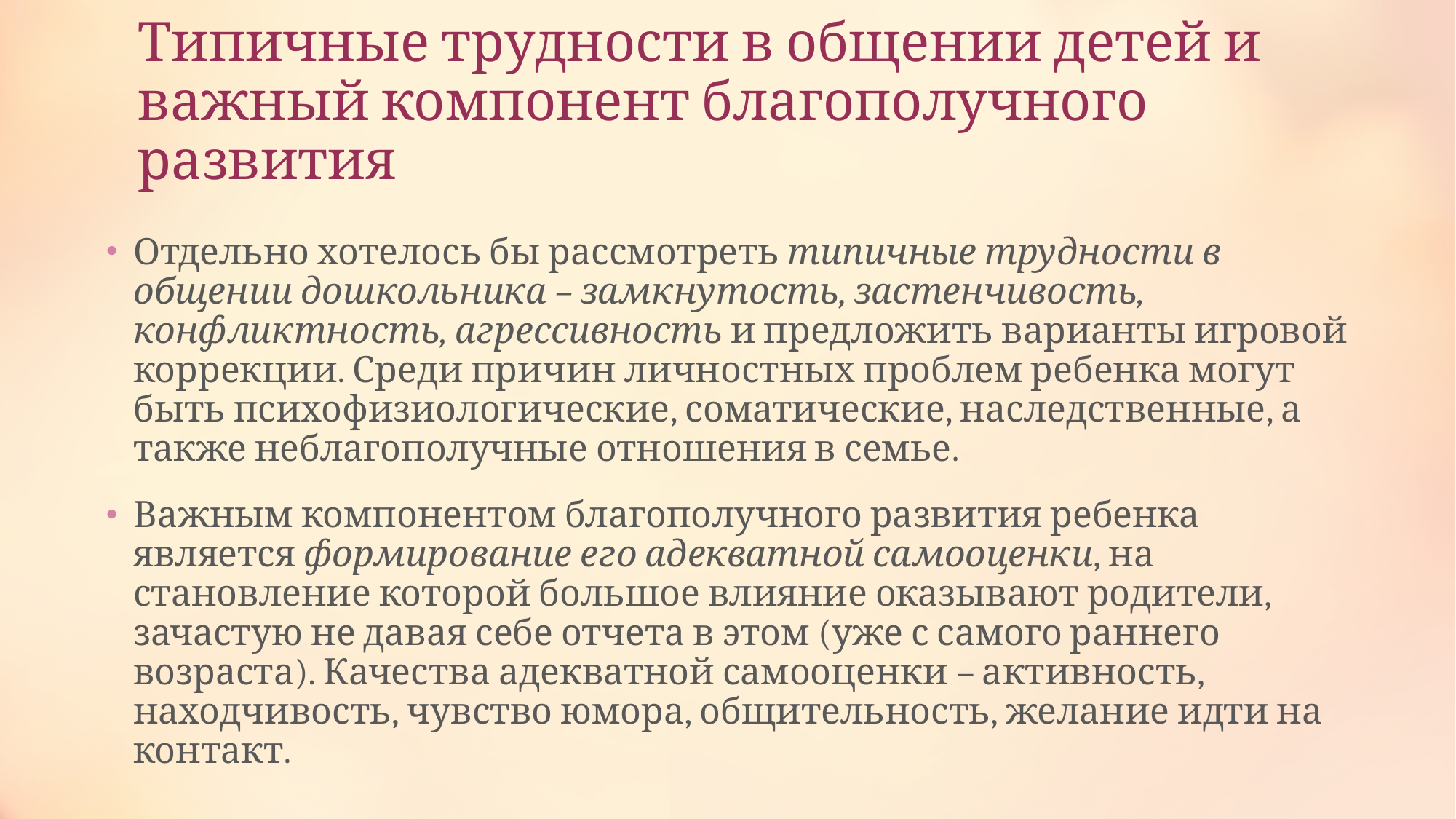

# Типичные трудности в общении детей и важный компонент благополучного развития
Отдельно хотелось бы рассмотреть типичные трудности в общении дошкольника – замкнутость, застенчивость, конфликтность, агрессивность и предложить варианты игровой коррекции. Среди причин личностных проблем ребенка могут быть психофизиологические, соматические, наследственные, а также неблагополучные отношения в семье.
Важным компонентом благополучного развития ребенка является формирование его адекватной самооценки, на становление которой большое влияние оказывают родители, зачастую не давая себе отчета в этом (уже с самого раннего возраста). Качества адекватной самооценки – активность, находчивость, чувство юмора, общительность, желание идти на контакт.